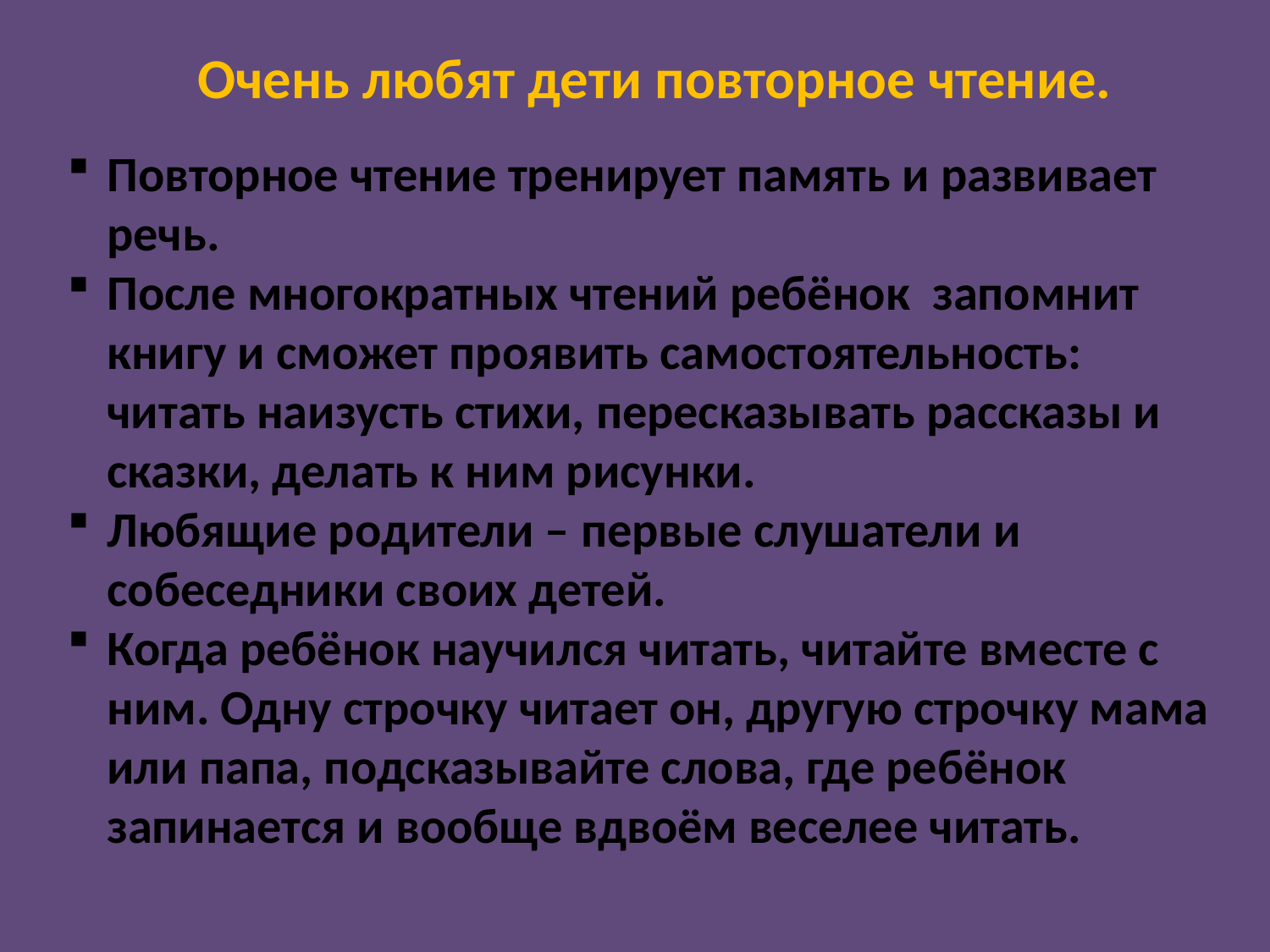

Очень любят дети повторное чтение.
Повторное чтение тренирует память и развивает речь.
После многократных чтений ребёнок  запомнит книгу и сможет проявить самостоятельность: читать наизусть стихи, пересказывать рассказы и сказки, делать к ним рисунки.
Любящие родители – первые слушатели и собеседники своих детей.
Когда ребёнок научился читать, читайте вместе с ним. Одну строчку читает он, другую строчку мама или папа, подсказывайте слова, где ребёнок запинается и вообще вдвоём веселее читать.